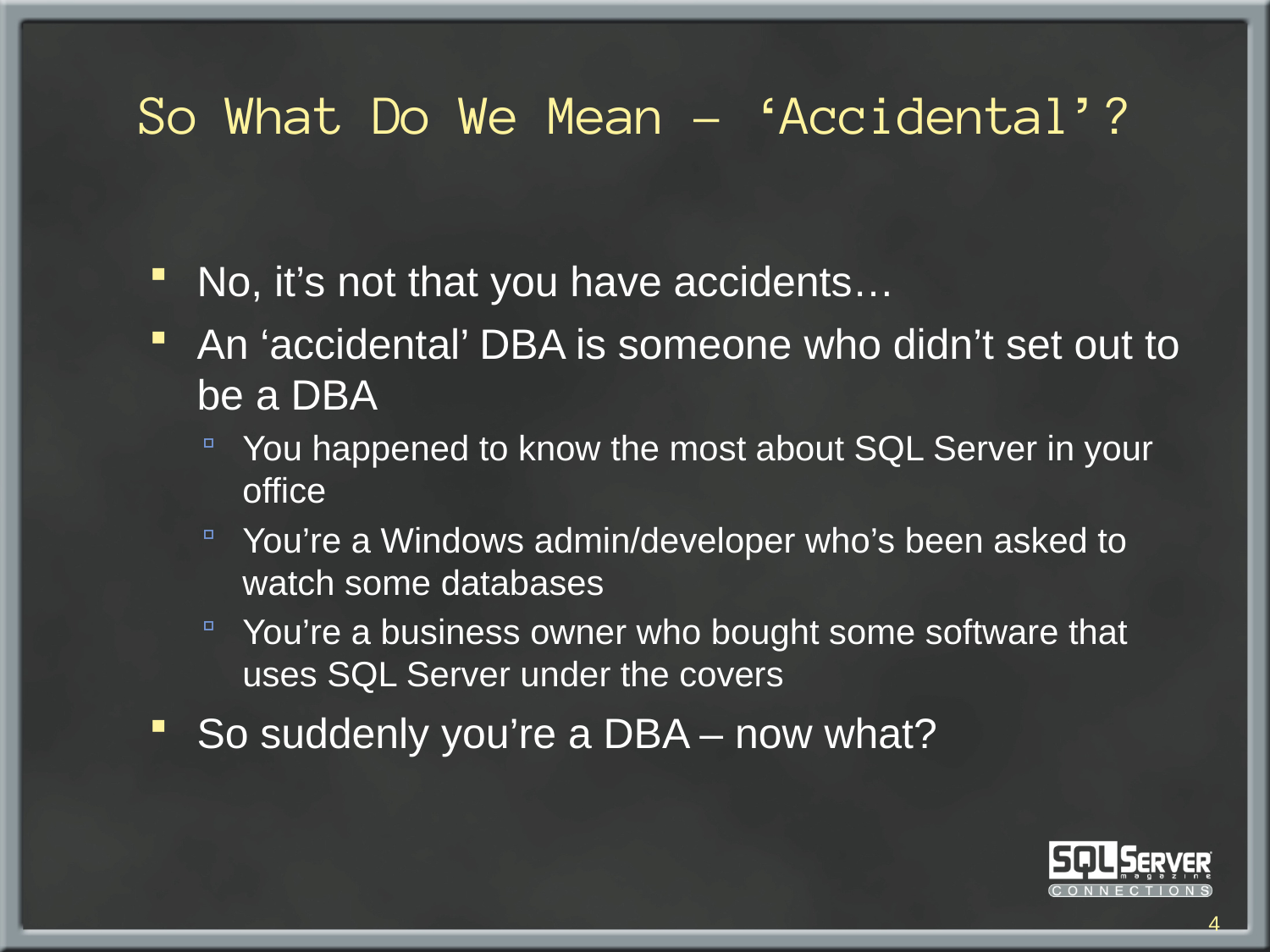

# So What Do We Mean – ‘Accidental’?
No, it’s not that you have accidents…
An ‘accidental’ DBA is someone who didn’t set out to be a DBA
You happened to know the most about SQL Server in your office
You’re a Windows admin/developer who’s been asked to watch some databases
You’re a business owner who bought some software that uses SQL Server under the covers
So suddenly you’re a DBA – now what?
4